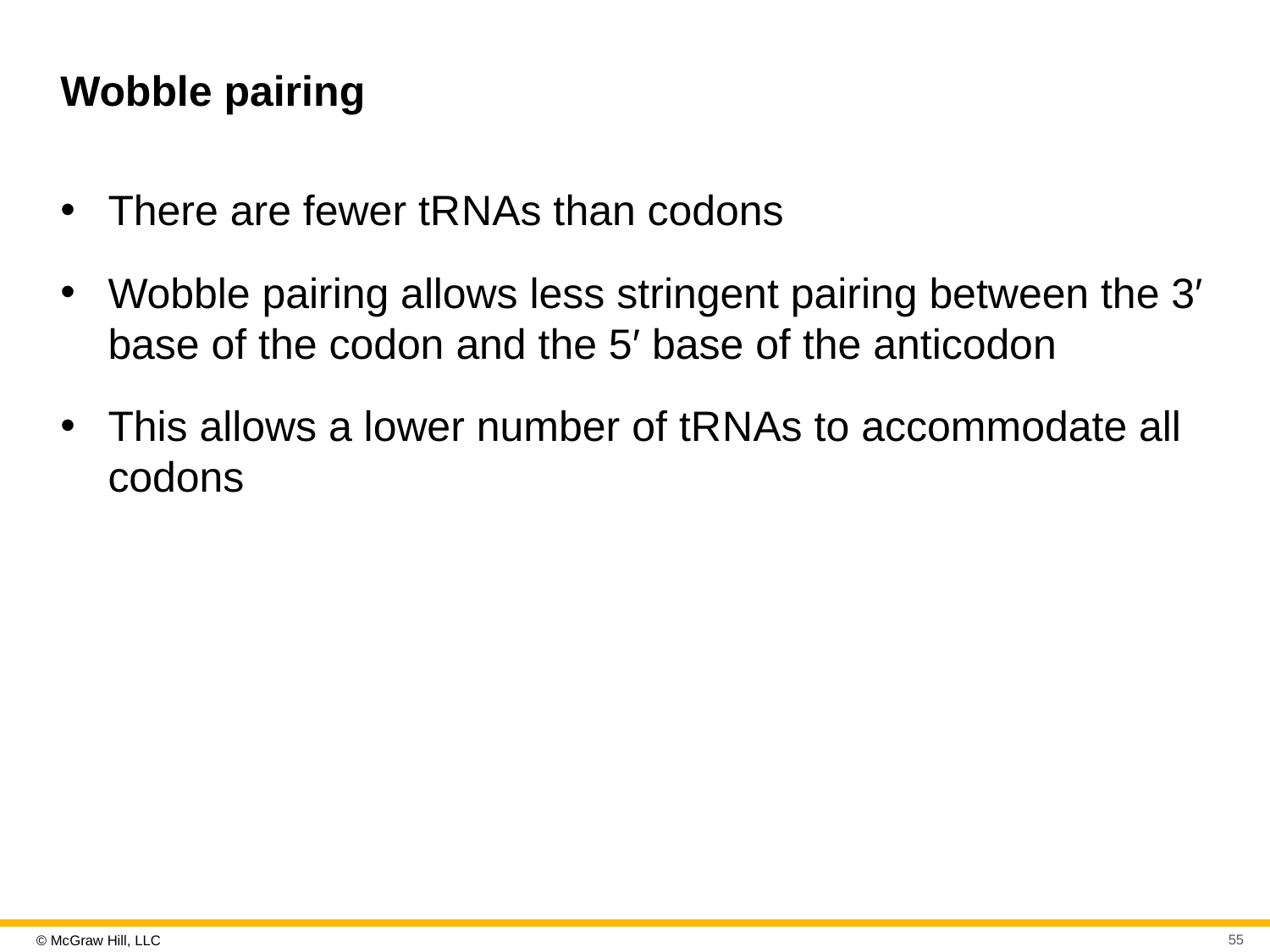

# Wobble pairing
There are fewer tR N As than codons
Wobble pairing allows less stringent pairing between the 3′ base of the codon and the 5′ base of the anticodon
This allows a lower number of tR N As to accommodate all codons
55